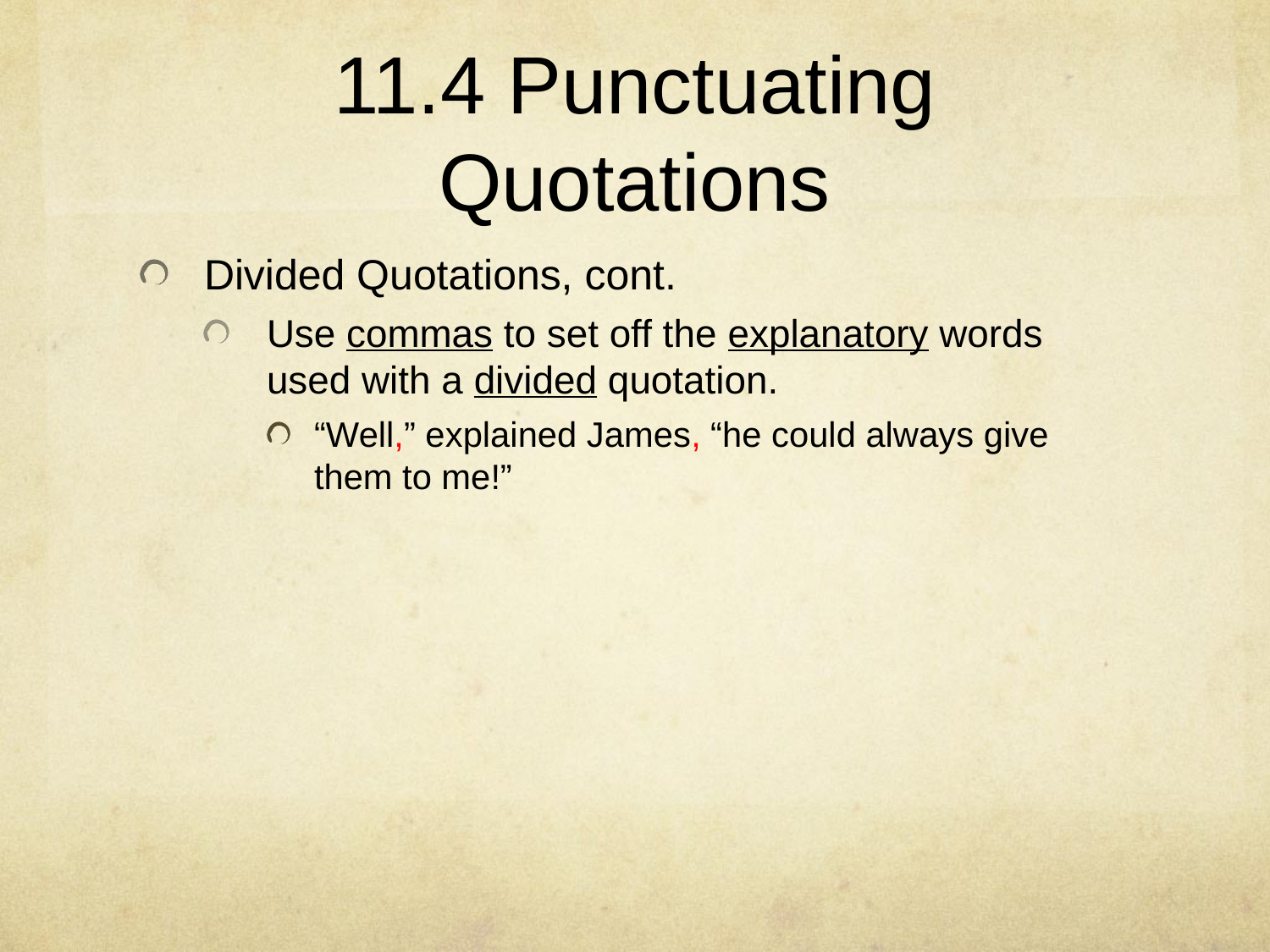

# 11.4 Punctuating Quotations
Divided Quotations, cont.
Use commas to set off the explanatory words used with a divided quotation.
“Well,” explained James, “he could always give them to me!”